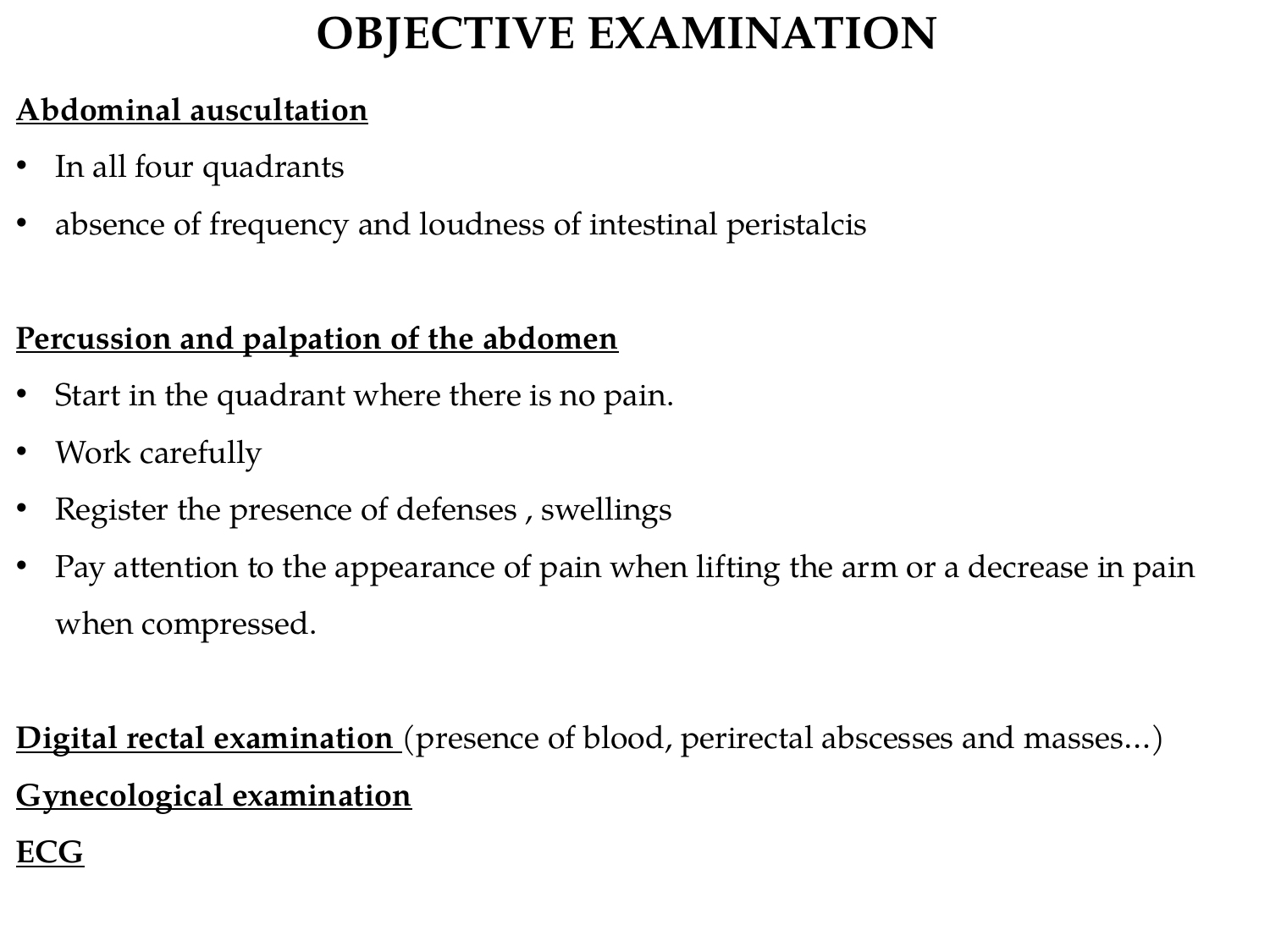

# OBJECTIVE EXAMINATION
Abdominal auscultation
In all four quadrants
absence of frequency and loudness of intestinal peristalcis

Percussion and palpation of the abdomen
Start in the quadrant where there is no pain.
Work carefully
Register the presence of defenses , swellings
Pay attention to the appearance of pain when lifting the arm or a decrease in pain when compressed.

Digital rectal examination (presence of blood, perirectal abscesses and masses…)
Gynecological examination
ECG